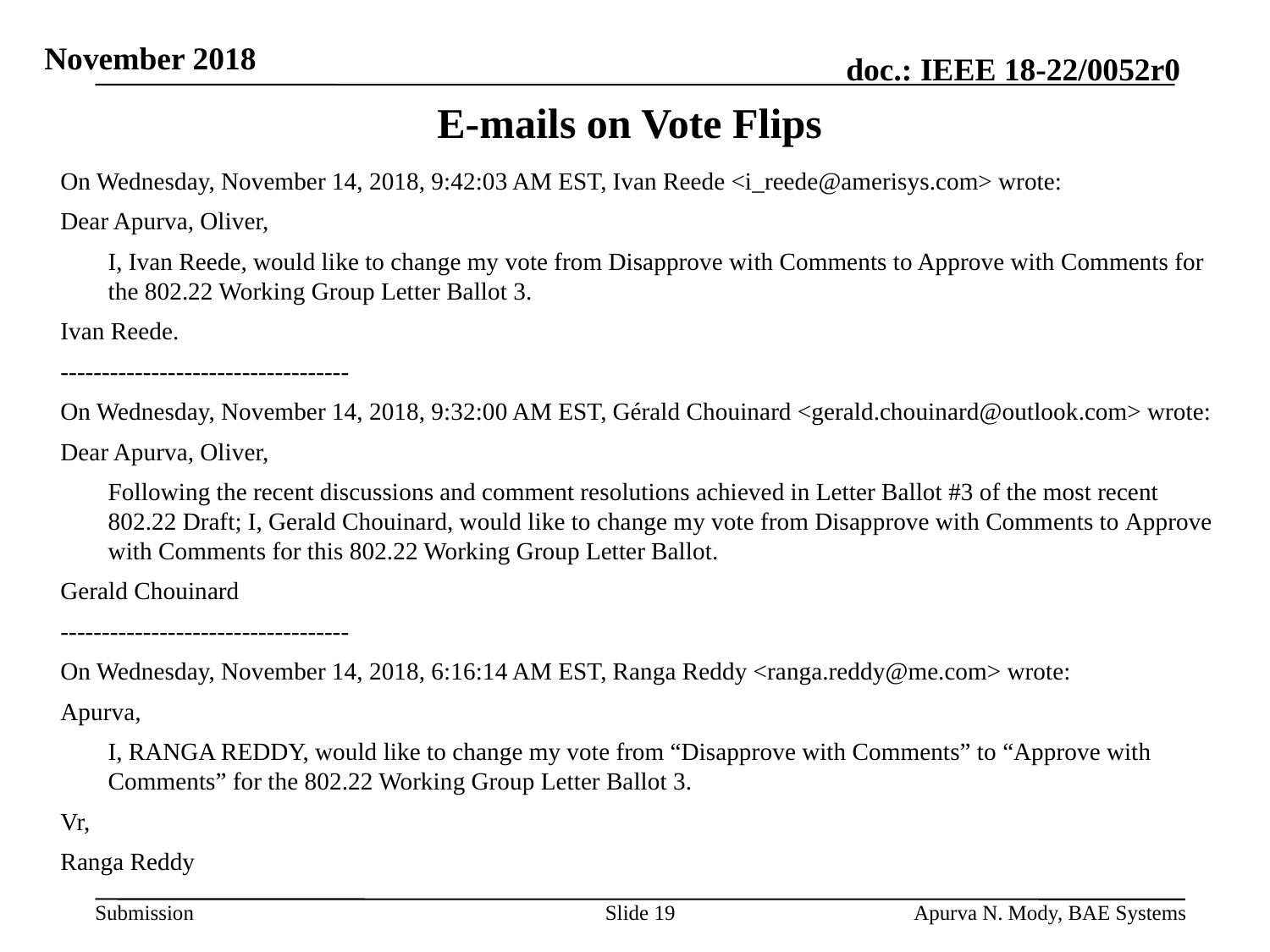

Apurva N. Mody, BAE Systems
November 2018
# E-mails on Vote Flips
On Wednesday, November 14, 2018, 9:42:03 AM EST, Ivan Reede <i_reede@amerisys.com> wrote:
Dear Apurva, Oliver,
	I, Ivan Reede, would like to change my vote from Disapprove with Comments to Approve with Comments for the 802.22 Working Group Letter Ballot 3.
Ivan Reede.
-----------------------------------
On Wednesday, November 14, 2018, 9:32:00 AM EST, Gérald Chouinard <gerald.chouinard@outlook.com> wrote:
Dear Apurva, Oliver,
 	Following the recent discussions and comment resolutions achieved in Letter Ballot #3 of the most recent 802.22 Draft; I, Gerald Chouinard, would like to change my vote from Disapprove with Comments to Approve with Comments for this 802.22 Working Group Letter Ballot.
Gerald Chouinard
-----------------------------------
On Wednesday, November 14, 2018, 6:16:14 AM EST, Ranga Reddy <ranga.reddy@me.com> wrote:
Apurva,
	I, RANGA REDDY, would like to change my vote from “Disapprove with Comments” to “Approve with Comments” for the 802.22 Working Group Letter Ballot 3.
Vr,
Ranga Reddy

Slide 19